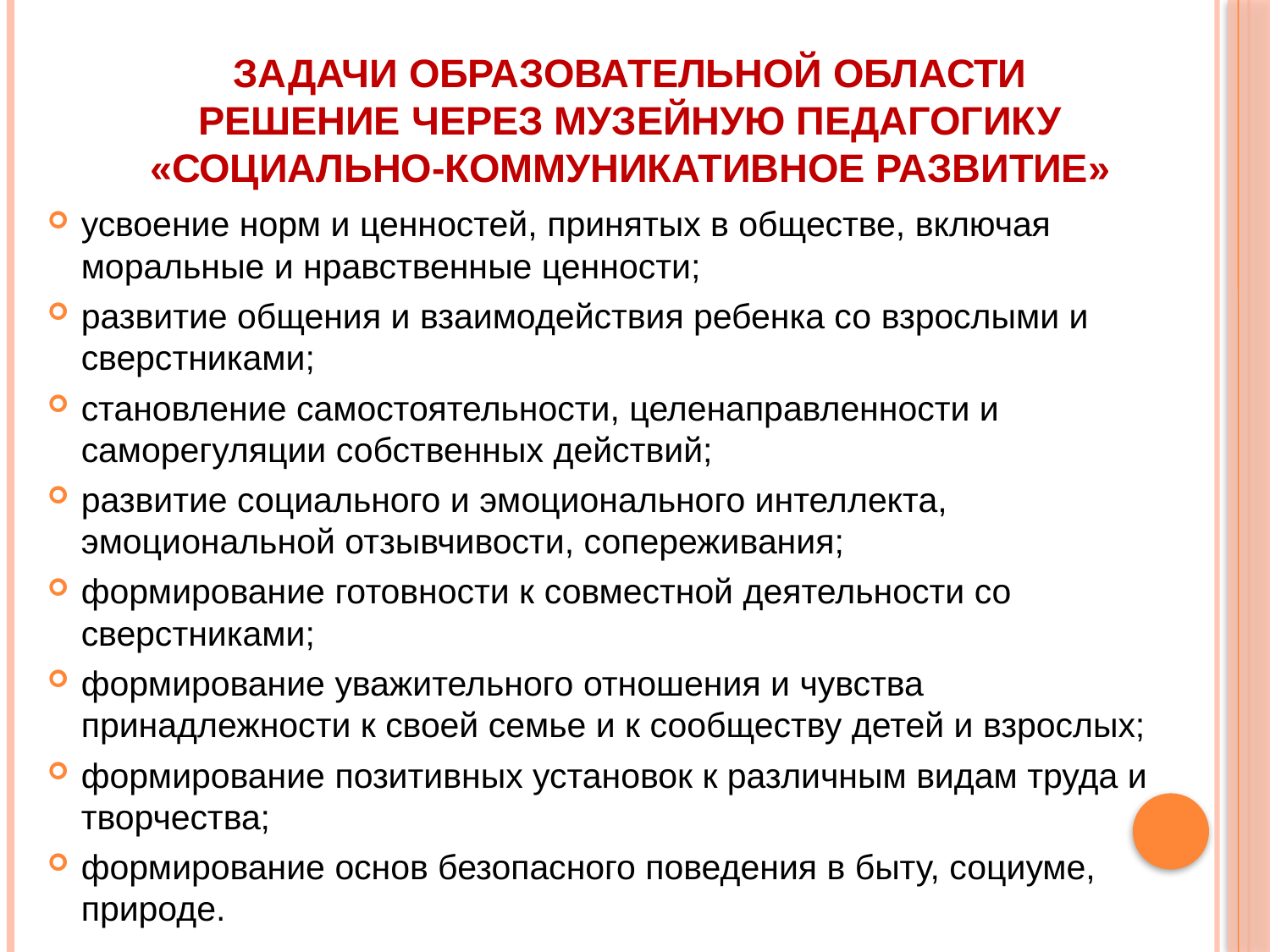

# Задачи образовательной области Решение через музейную педагогику «Социально-коммуникативное развитие»
усвоение норм и ценностей, принятых в обществе, включая моральные и нравственные ценности;
развитие общения и взаимодействия ребенка со взрослыми и сверстниками;
становление самостоятельности, целенаправленности и саморегуляции собственных действий;
развитие социального и эмоционального интеллекта, эмоциональной отзывчивости, сопереживания;
формирование готовности к совместной деятельности со сверстниками;
формирование уважительного отношения и чувства принадлежности к своей семье и к сообществу детей и взрослых;
формирование позитивных установок к различным видам труда и творчества;
формирование основ безопасного поведения в быту, социуме, природе.